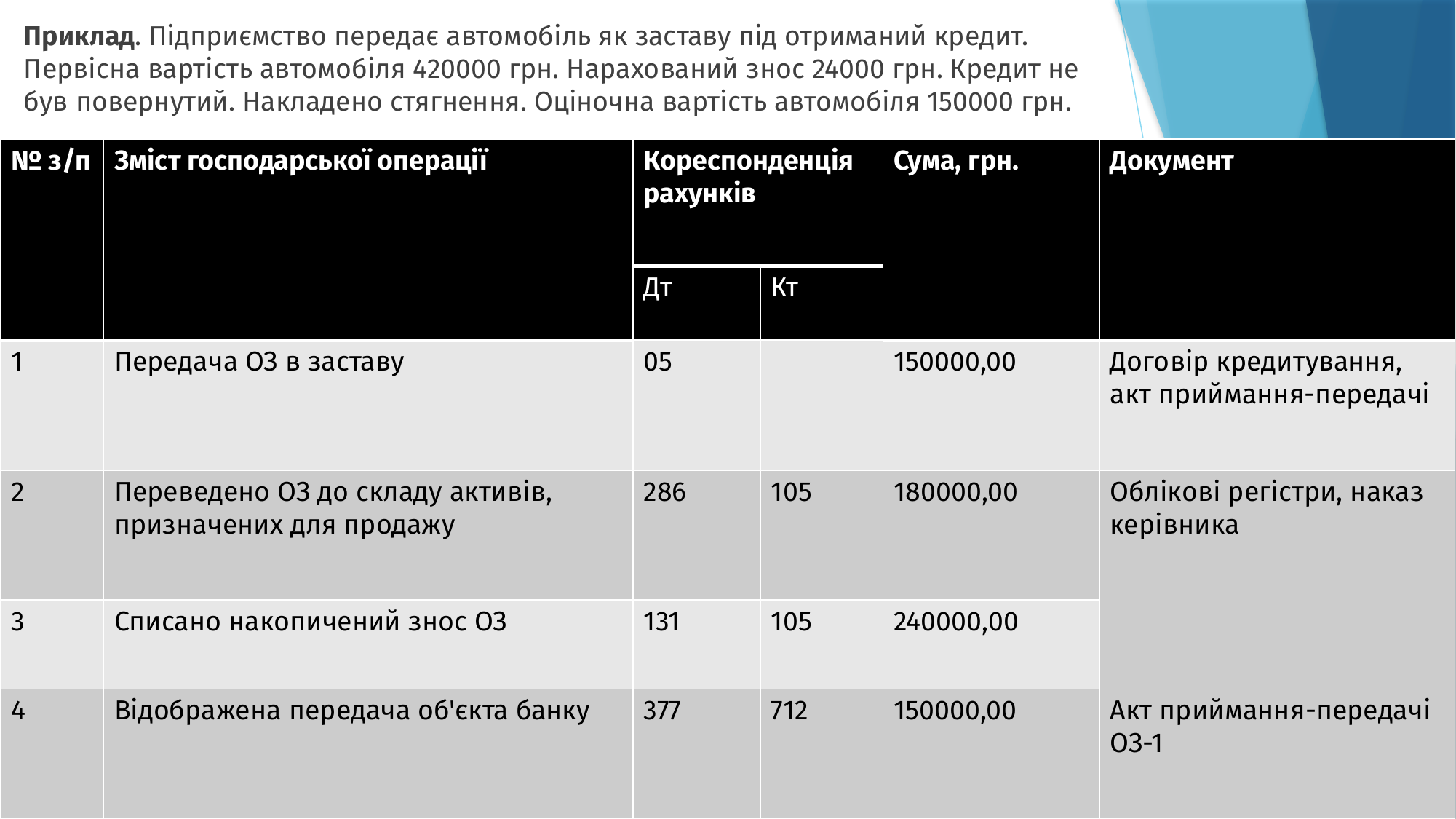

Приклад. Підприємство передає автомобіль як заставу під отриманий кредит. Первісна вартість автомобіля 420000 грн. Нарахований знос 24000 грн. Кредит не був повернутий. Накладено стягнення. Оціночна вартість автомобіля 150000 грн.
| № з/п | Зміст господарської операції | Кореспонденція рахунків |  | Сума, грн. | Документ |
| --- | --- | --- | --- | --- | --- |
|  |  | Дт | Кт |  |  |
| 1 | Передача ОЗ в заставу | 05 |  | 150000,00 | Договір кредитування, акт приймання-передачі |
| 2 | Переведено ОЗ до складу активів, призначених для продажу | 286 | 105 | 180000,00 | Облікові регістри, наказ керівника |
| 3 | Списано накопичений знос ОЗ | 131 | 105 | 240000,00 |  |
| 4 | Відображена передача об'єкта банку | 377 | 712 | 150000,00 | Акт приймання-передачі ОЗ-1 |